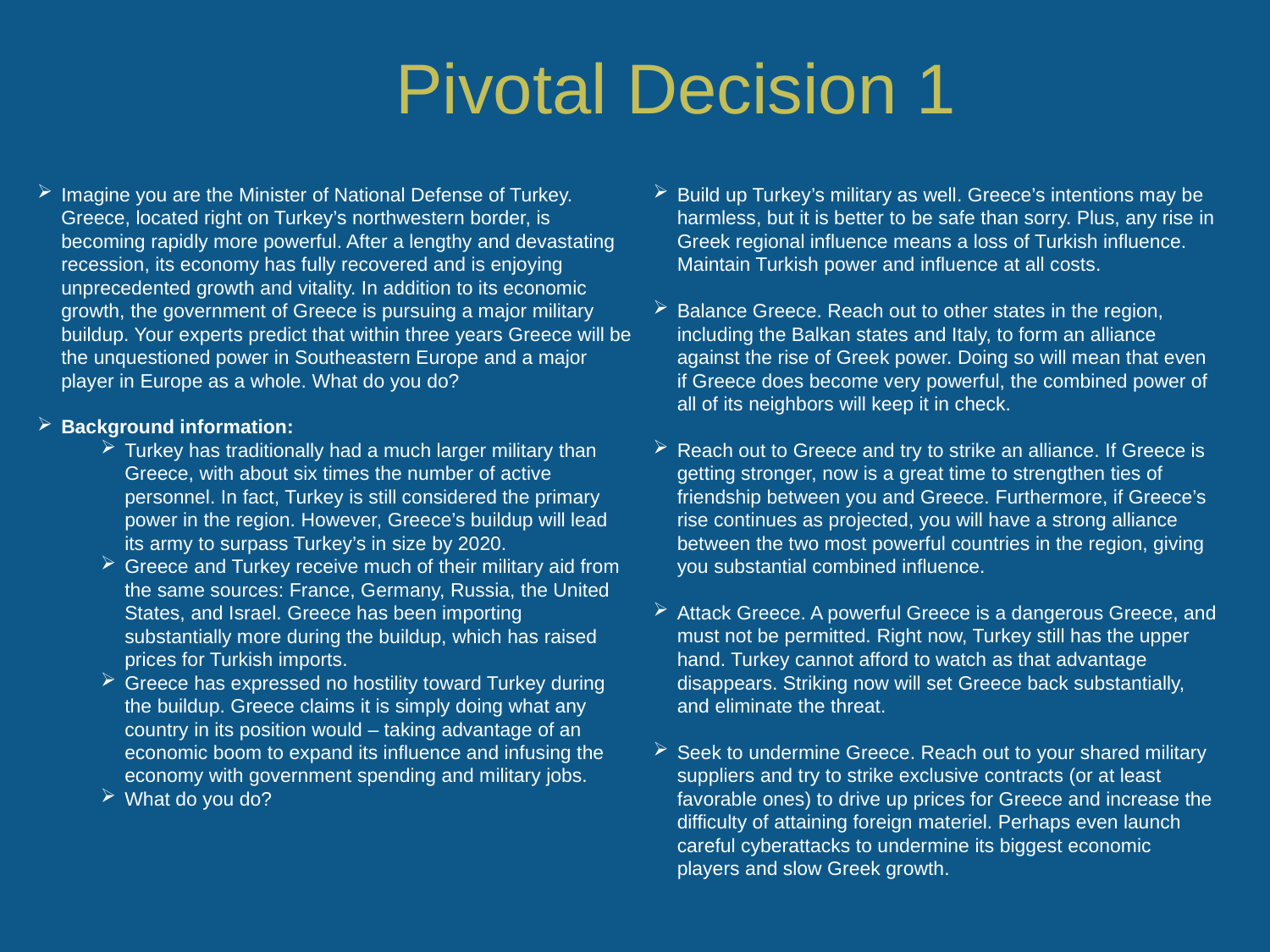

Imagine you are the Minister of National Defense of Turkey. Greece, located right on Turkey’s northwestern border, is becoming rapidly more powerful. After a lengthy and devastating recession, its economy has fully recovered and is enjoying unprecedented growth and vitality. In addition to its economic growth, the government of Greece is pursuing a major military buildup. Your experts predict that within three years Greece will be the unquestioned power in Southeastern Europe and a major player in Europe as a whole. What do you do?

Background information:
Turkey has traditionally had a much larger military than Greece, with about six times the number of active personnel. In fact, Turkey is still considered the primary power in the region. However, Greece’s buildup will lead its army to surpass Turkey’s in size by 2020.
Greece and Turkey receive much of their military aid from the same sources: France, Germany, Russia, the United States, and Israel. Greece has been importing substantially more during the buildup, which has raised prices for Turkish imports.
Greece has expressed no hostility toward Turkey during the buildup. Greece claims it is simply doing what any country in its position would – taking advantage of an economic boom to expand its influence and infusing the economy with government spending and military jobs.
What do you do?
Build up Turkey’s military as well. Greece’s intentions may be harmless, but it is better to be safe than sorry. Plus, any rise in Greek regional influence means a loss of Turkish influence. Maintain Turkish power and influence at all costs.

Balance Greece. Reach out to other states in the region, including the Balkan states and Italy, to form an alliance against the rise of Greek power. Doing so will mean that even if Greece does become very powerful, the combined power of all of its neighbors will keep it in check.

Reach out to Greece and try to strike an alliance. If Greece is getting stronger, now is a great time to strengthen ties of friendship between you and Greece. Furthermore, if Greece’s rise continues as projected, you will have a strong alliance between the two most powerful countries in the region, giving you substantial combined influence.

Attack Greece. A powerful Greece is a dangerous Greece, and must not be permitted. Right now, Turkey still has the upper hand. Turkey cannot afford to watch as that advantage disappears. Striking now will set Greece back substantially, and eliminate the threat.

Seek to undermine Greece. Reach out to your shared military suppliers and try to strike exclusive contracts (or at least favorable ones) to drive up prices for Greece and increase the difficulty of attaining foreign materiel. Perhaps even launch careful cyberattacks to undermine its biggest economic players and slow Greek growth.